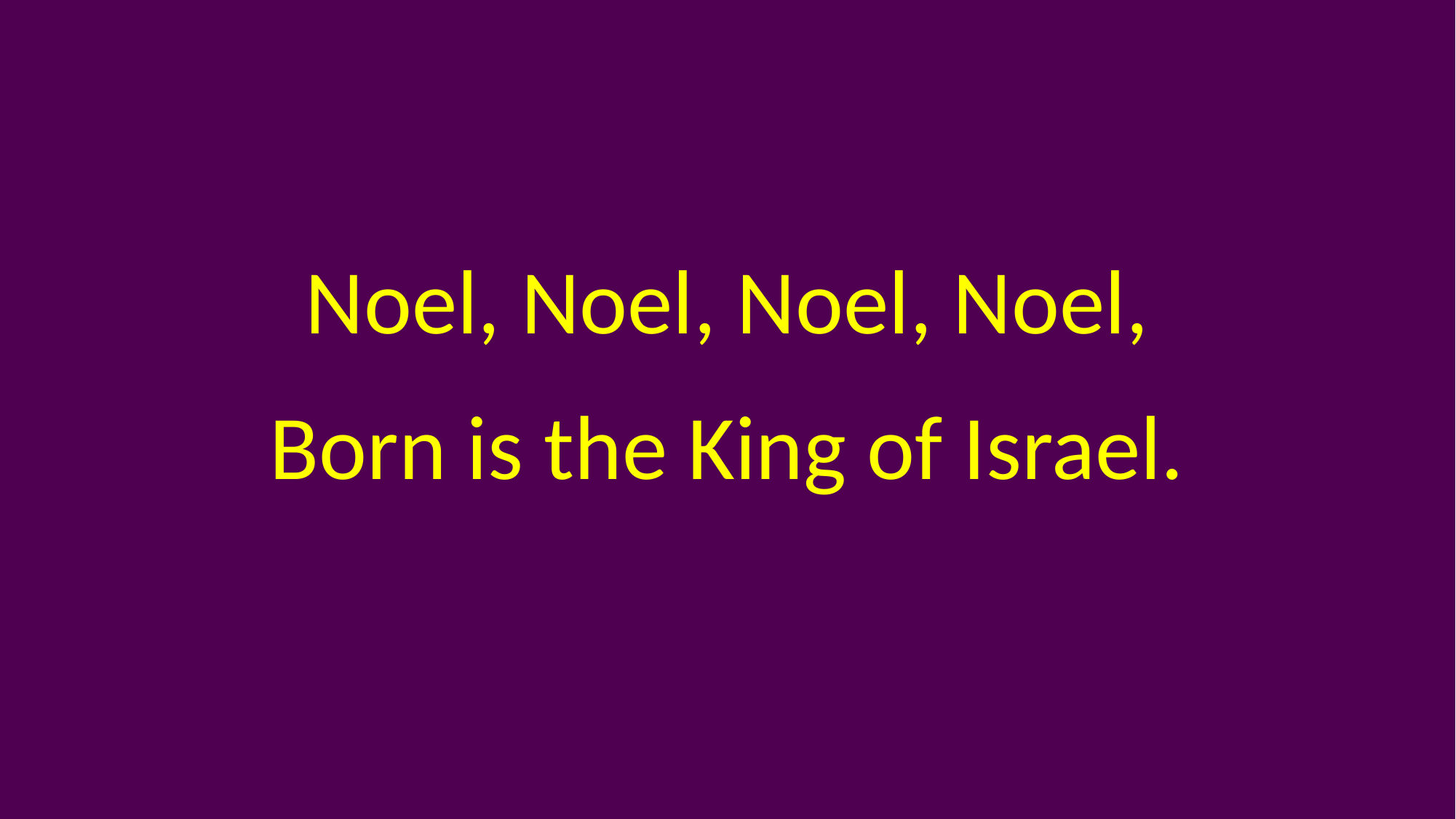

Noel, Noel, Noel, Noel,
Born is the King of Israel.